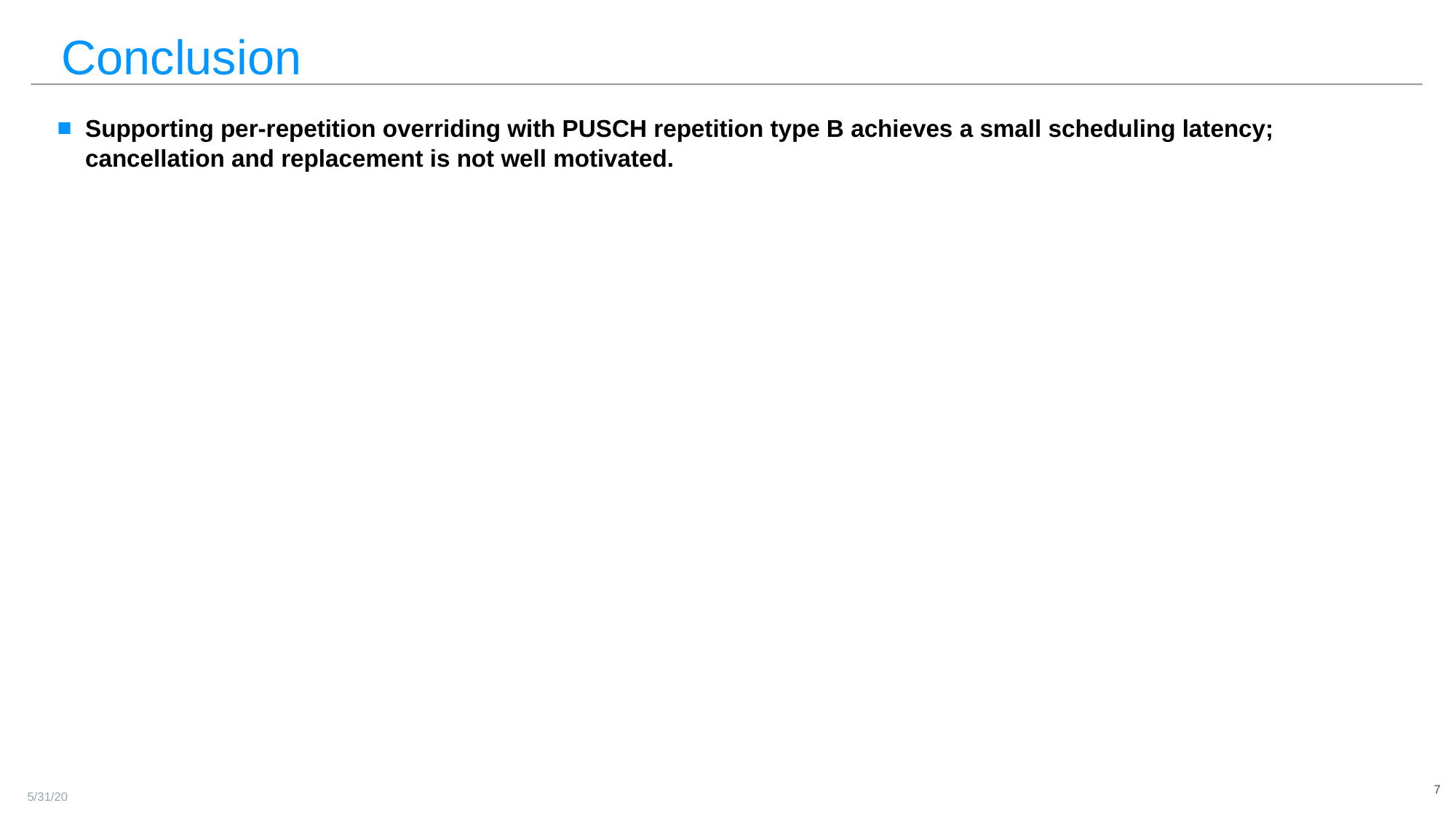

Conclusion
Supporting per-repetition overriding with PUSCH repetition type B achieves a small scheduling latency; cancellation and replacement is not well motivated.
7